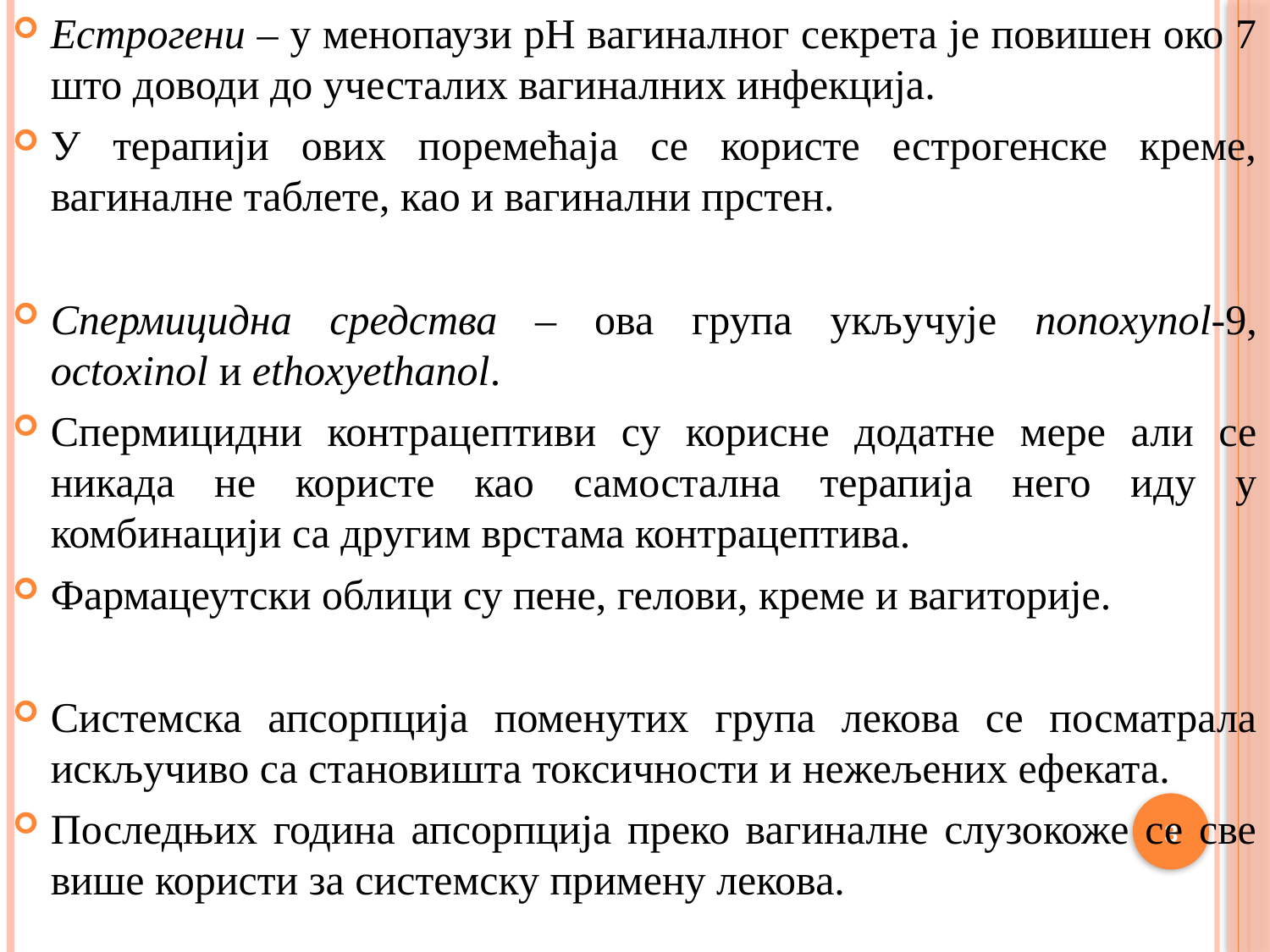

Естрогени – у менопаузи pH вагиналног секрета је повишен око 7 што доводи до учесталих вагиналних инфекција.
У терапији ових поремећаја се користе естрогенске креме, вагиналне таблете, као и вагинални прстен.

Спермицидна средства – ова група укључује nonoxynol-9, octoxinol и ethoxyethanol.
Спермицидни контрацептиви су корисне додатне мере али се никада не користе као самостална терапија него иду у комбинацији са другим врстама контрацептива.
Фармацеутски облици су пене, гелови, креме и вагиторије.

Системска апсорпција поменутих група лекова се посматрала искључиво са становишта токсичности и нежељених ефеката.
Последњих година апсорпција преко вагиналне слузокоже се све више користи за системску примену лекова.

3